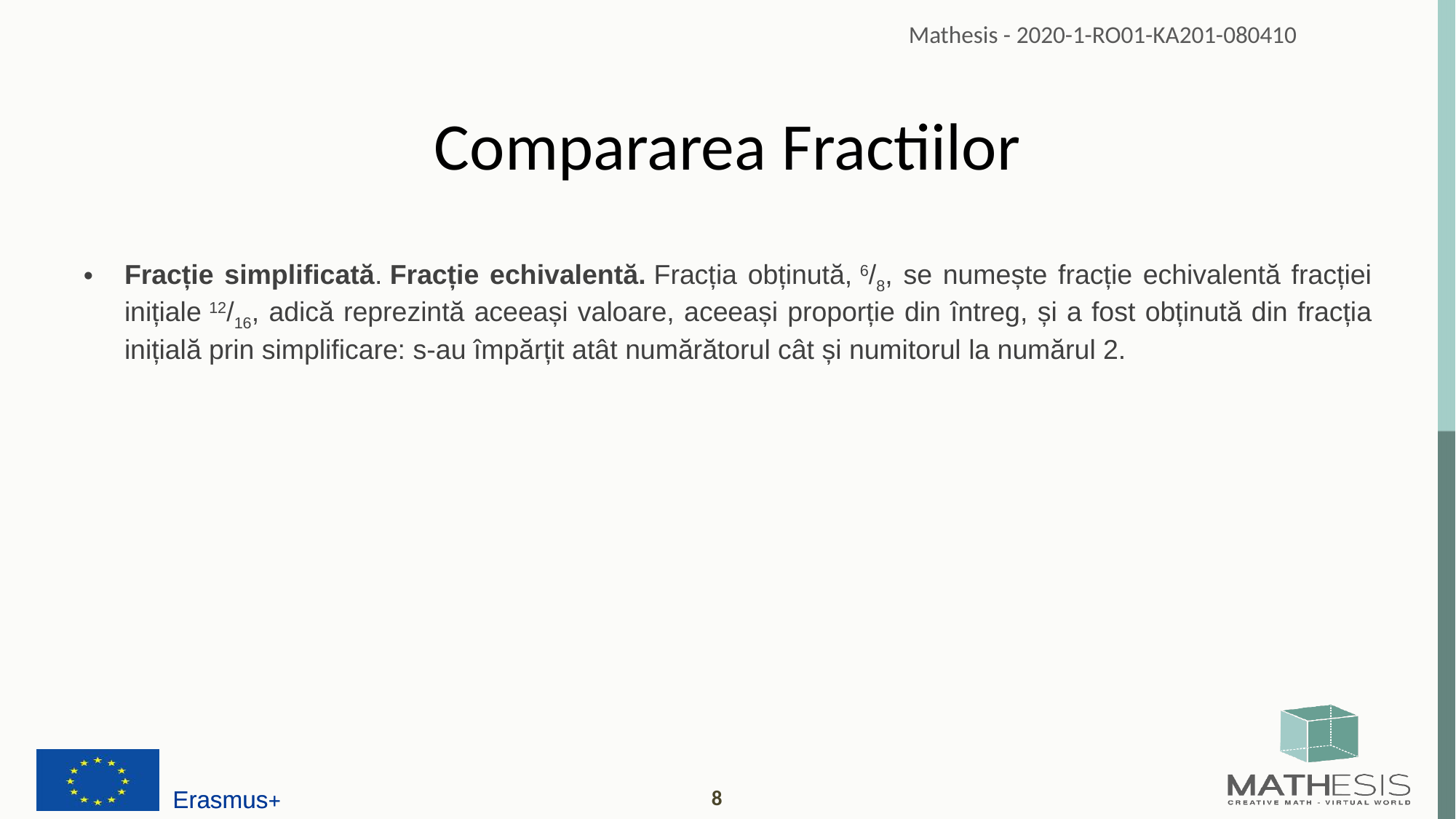

# Compararea Fractiilor
Fracție simplificată. Fracție echivalentă. Fracția obținută, 6/8, se numește fracție echivalentă fracției inițiale 12/16, adică reprezintă aceeași valoare, aceeași proporție din întreg, și a fost obținută din fracția inițială prin simplificare: s-au împărțit atât numărătorul cât și numitorul la numărul 2.